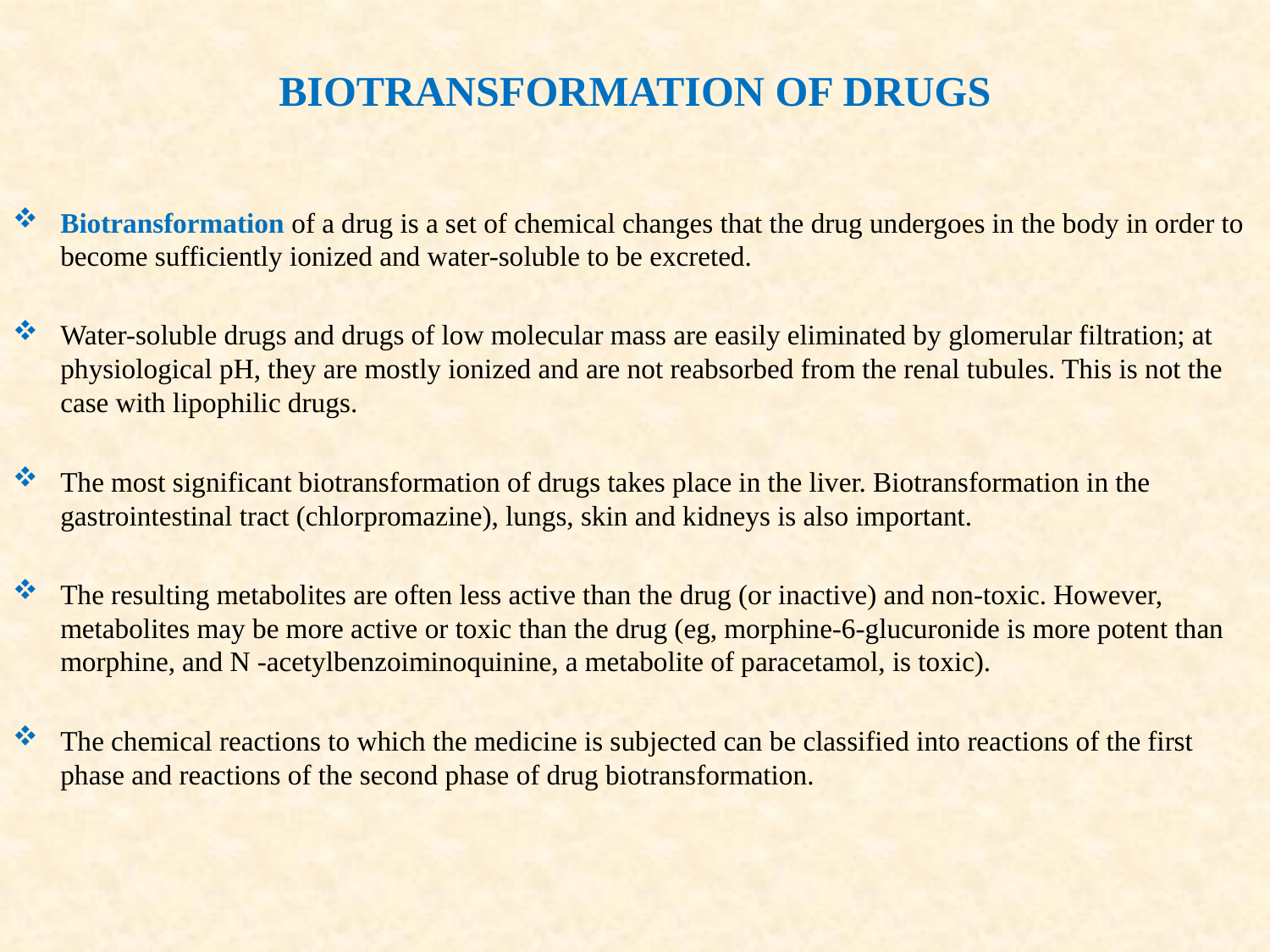

# BIOTRANSFORMATION OF DRUGS

Biotransformation of a drug is a set of chemical changes that the drug undergoes in the body in order to become sufficiently ionized and water-soluble to be excreted.

Water-soluble drugs and drugs of low molecular mass are easily eliminated by glomerular filtration; at physiological pH, they are mostly ionized and are not reabsorbed from the renal tubules. This is not the case with lipophilic drugs.

The most significant biotransformation of drugs takes place in the liver. Biotransformation in the gastrointestinal tract (chlorpromazine), lungs, skin and kidneys is also important.

The resulting metabolites are often less active than the drug (or inactive) and non-toxic. However, metabolites may be more active or toxic than the drug (eg, morphine-6-glucuronide is more potent than morphine, and N -acetylbenzoiminoquinine, a metabolite of paracetamol, is toxic).

The chemical reactions to which the medicine is subjected can be classified into reactions of the first phase and reactions of the second phase of drug biotransformation.